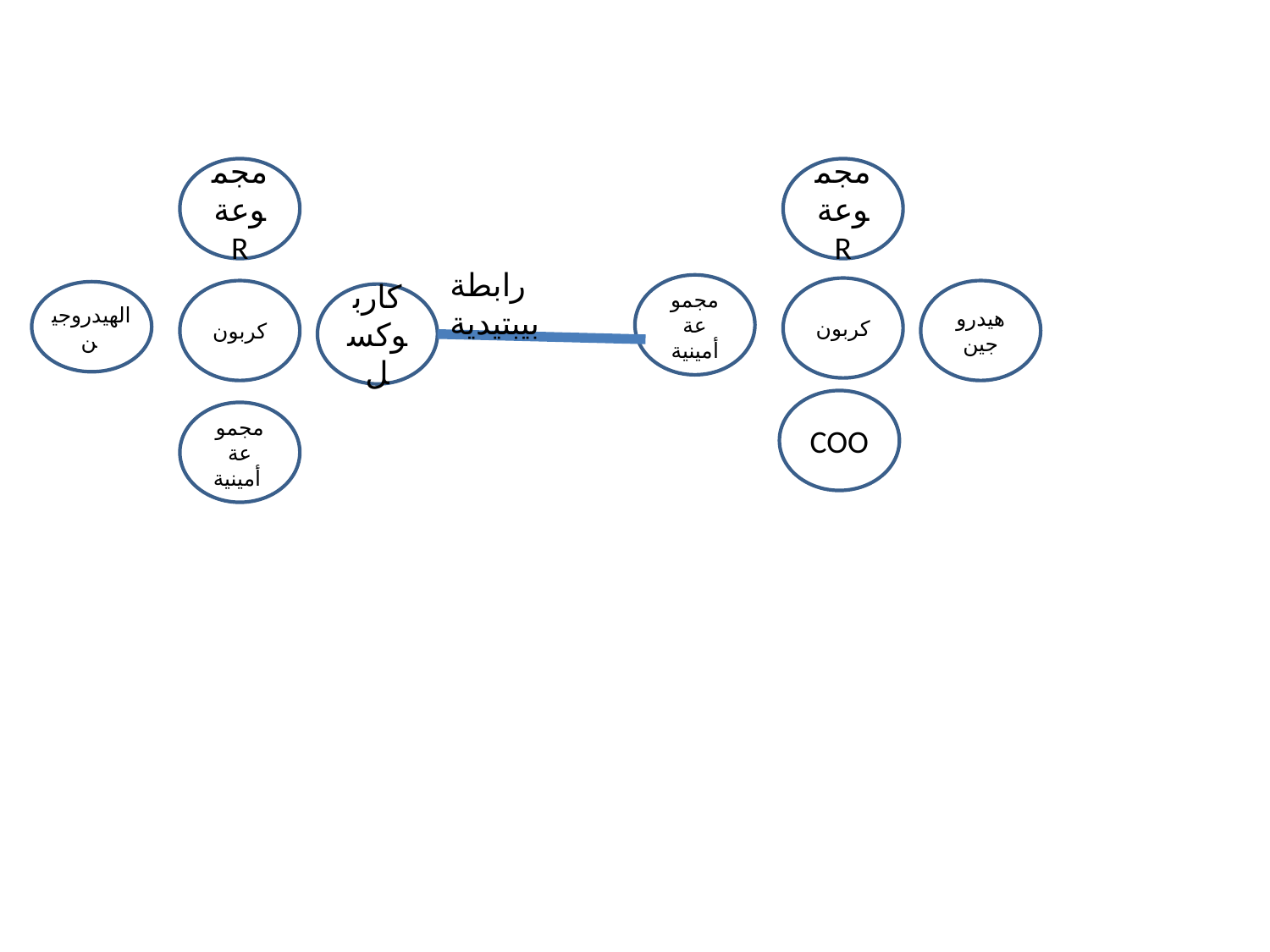

مجموعة
R
مجموعة
R
رابطة بيبتيدية
مجموعة أمينية
كربون
كربون
هيدروجين
الهيدروجين
كاربوكسل
COO
مجموعة أمينية